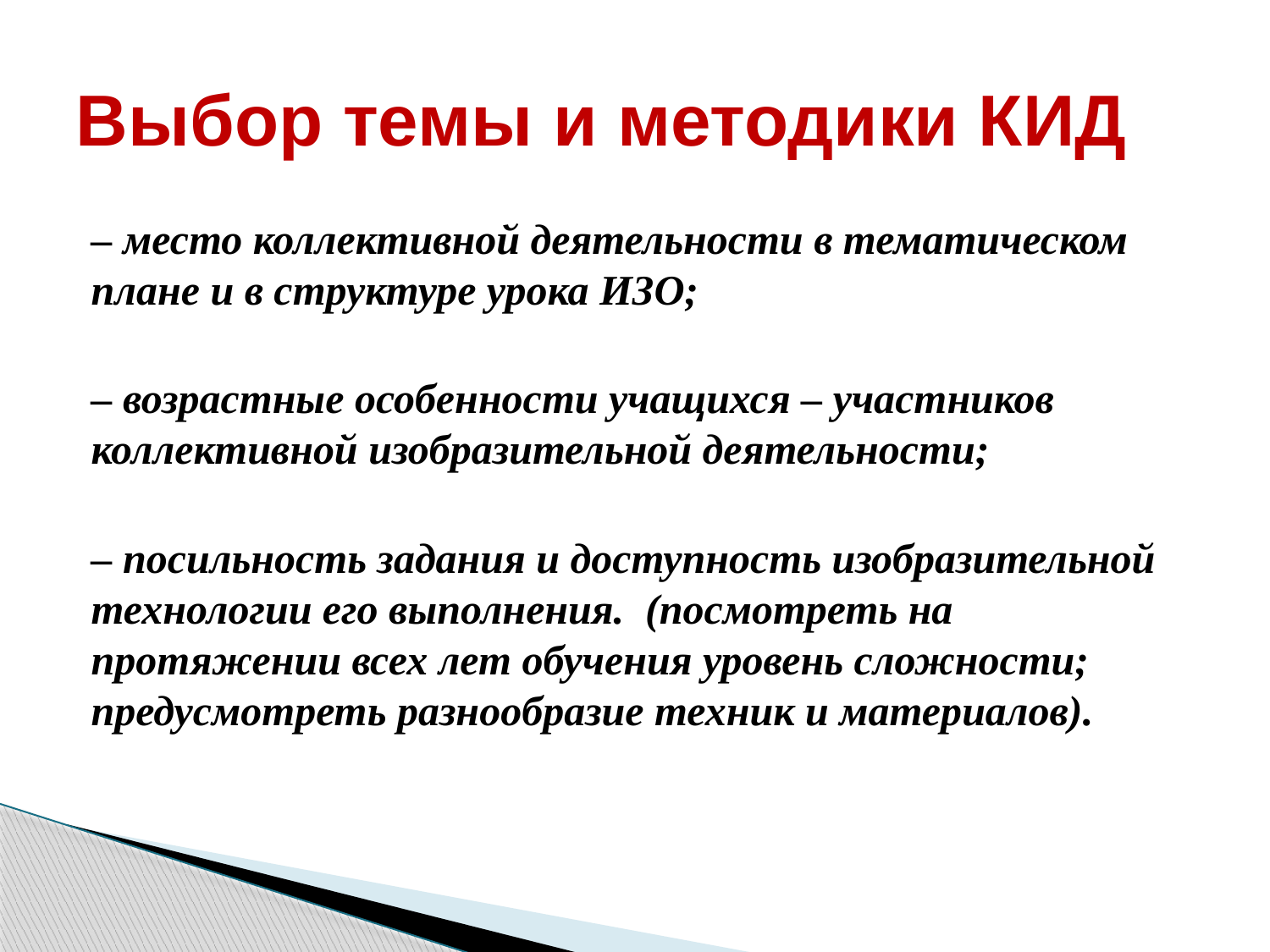

# Выбор темы и методики КИД
– место коллективной деятельности в тематическом плане и в структуре урока ИЗО;
– возрастные особенности учащихся – участников коллективной изобразительной деятельности;
– посильность задания и доступность изобразительной технологии его выполнения.  (посмотреть на протяжении всех лет обучения уровень сложности; предусмотреть разнообразие техник и материалов).